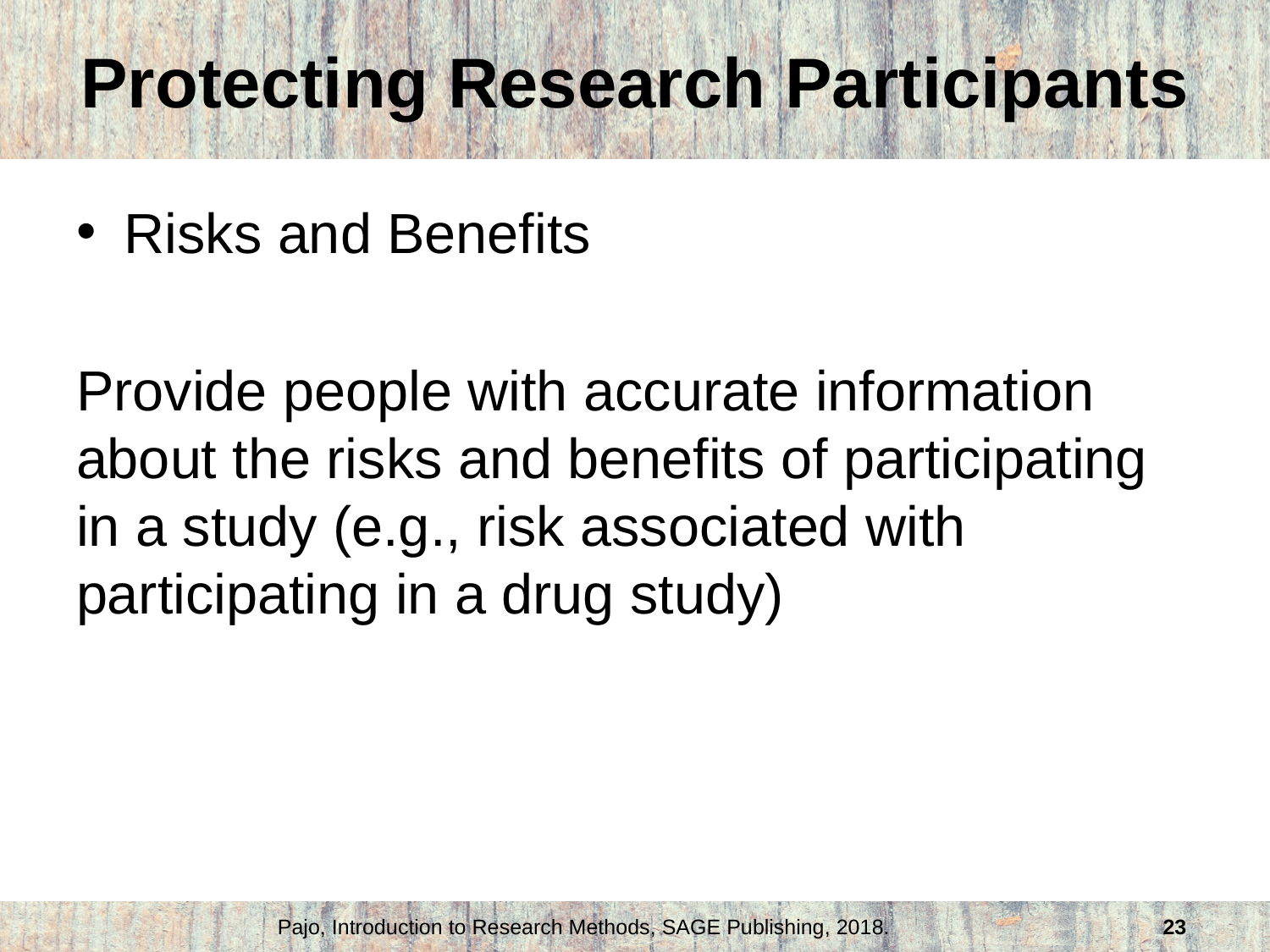

# Protecting Research Participants
Risks and Benefits

Provide people with accurate information about the risks and benefits of participating in a study (e.g., risk associated with participating in a drug study)

Pajo, Introduction to Research Methods, SAGE Publishing, 2018.
23